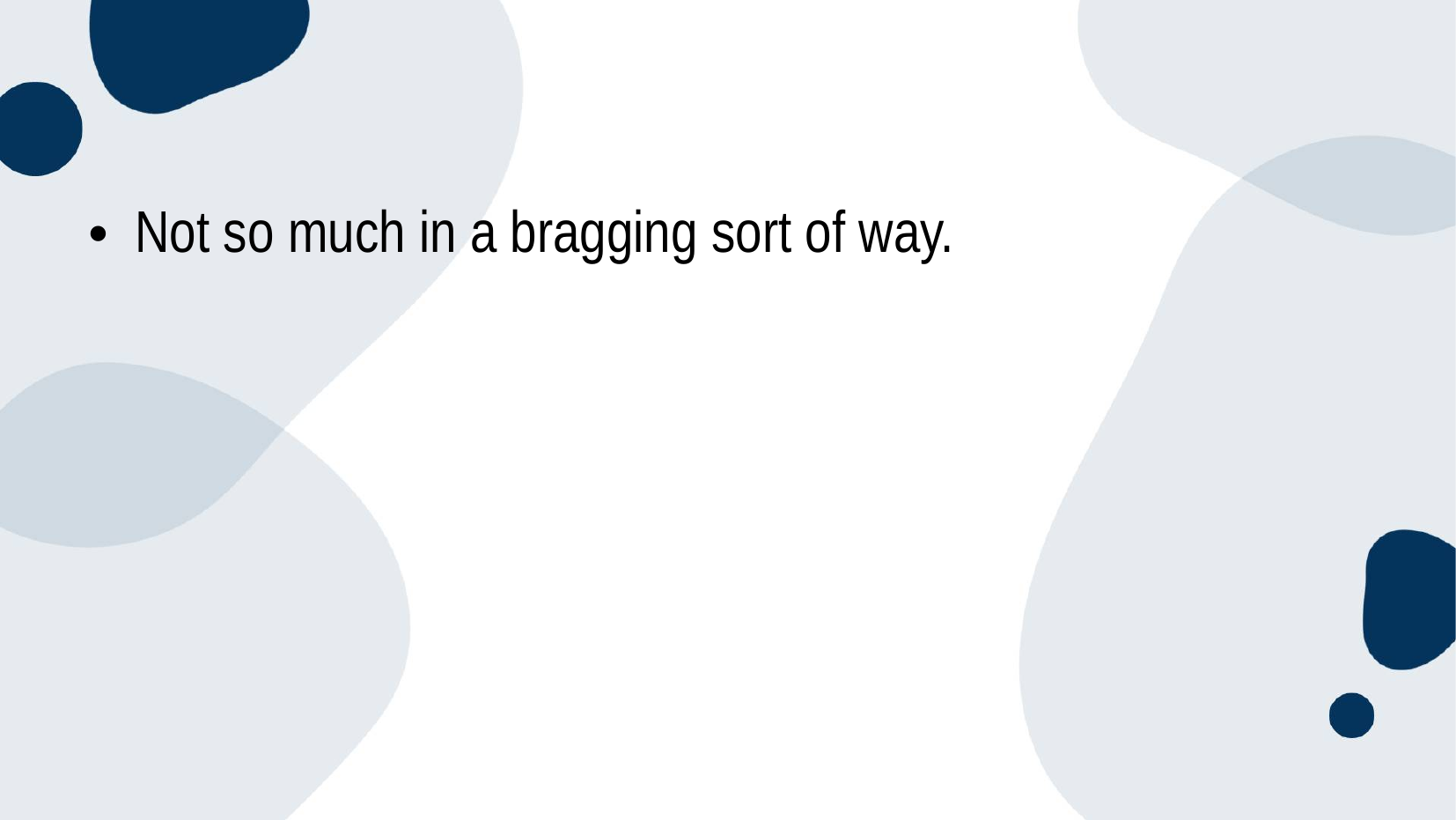

#
Not so much in a bragging sort of way.